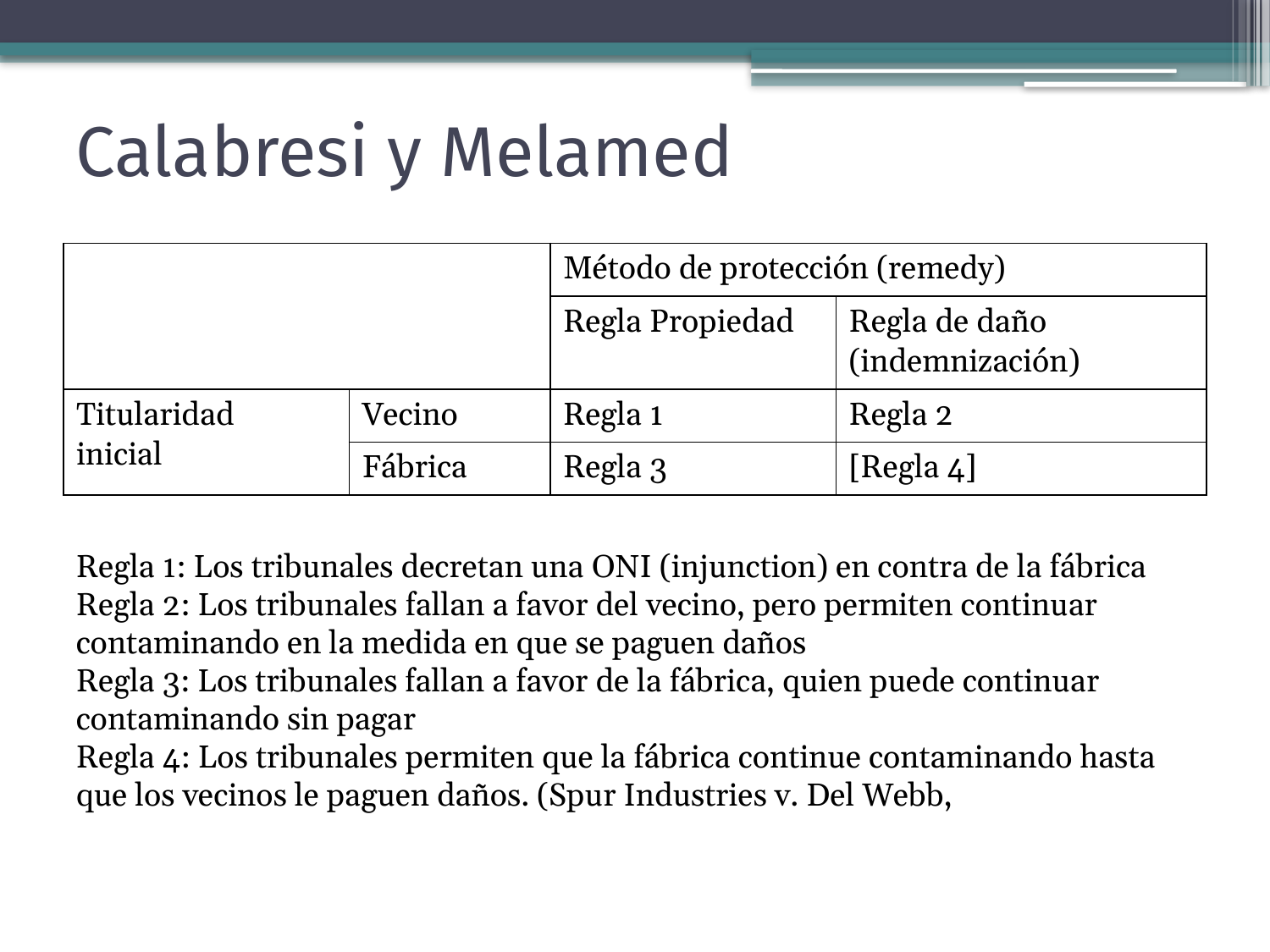

# Calabresi y Melamed
|  |  | Método de protección (remedy) |  |
| --- | --- | --- | --- |
|  |  | Regla Propiedad | Regla de daño (indemnización) |
| Titularidad inicial | Vecino | Regla 1 | Regla 2 |
|  | Fábrica | Regla 3 | [Regla 4] |
Regla 1: Los tribunales decretan una ONI (injunction) en contra de la fábrica
Regla 2: Los tribunales fallan a favor del vecino, pero permiten continuar contaminando en la medida en que se paguen daños
Regla 3: Los tribunales fallan a favor de la fábrica, quien puede continuar contaminando sin pagar
Regla 4: Los tribunales permiten que la fábrica continue contaminando hasta que los vecinos le paguen daños. (Spur Industries v. Del Webb,